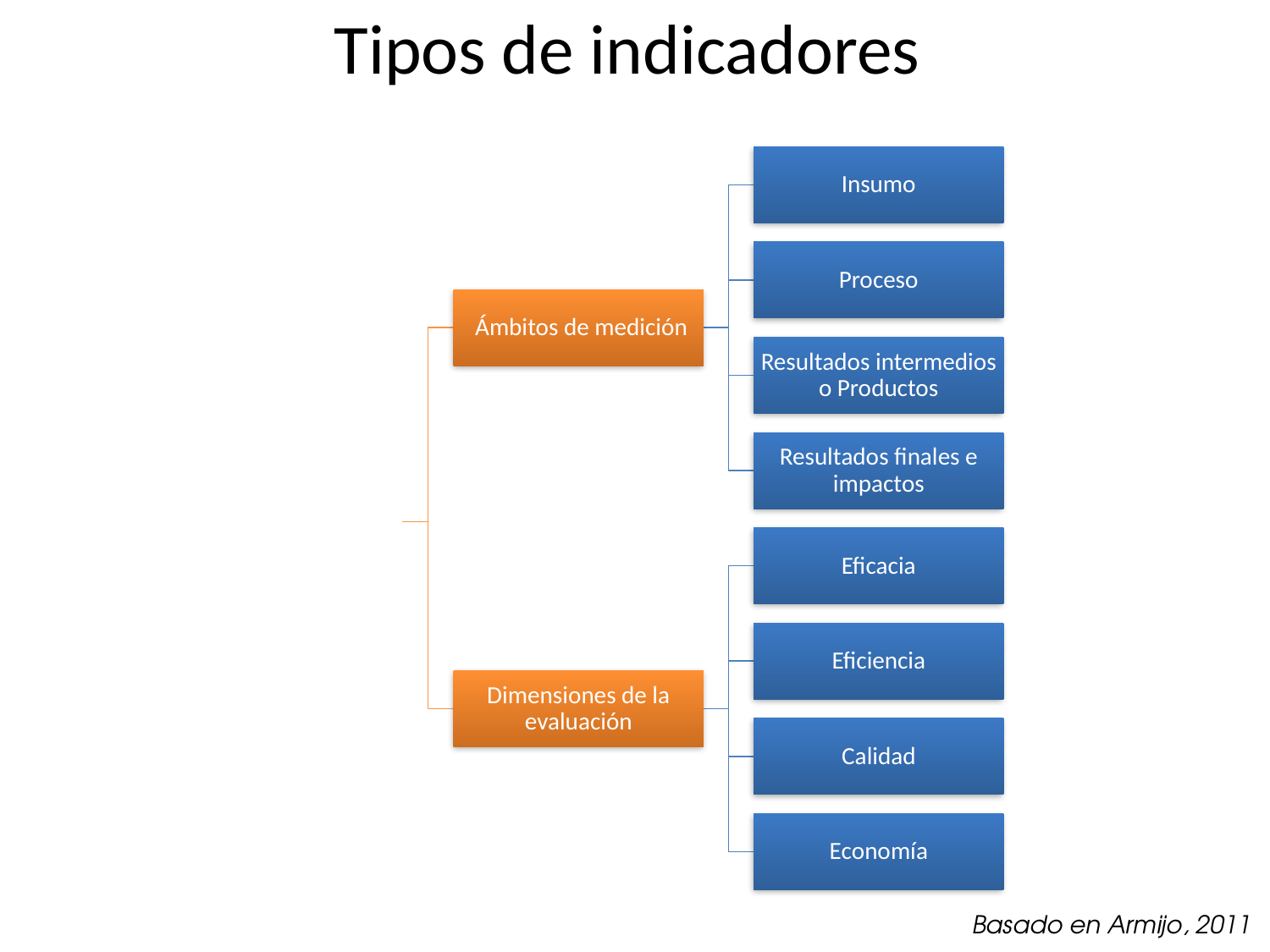

# Tipos de indicadores

 Ámbitos de medición
Insumo
Proceso
Resultados intermedios o Productos
Resultados finales e impactos
Dimensiones de la evaluación
Eficacia
Eficiencia
Calidad
Economía
Basado en Armijo, 2011